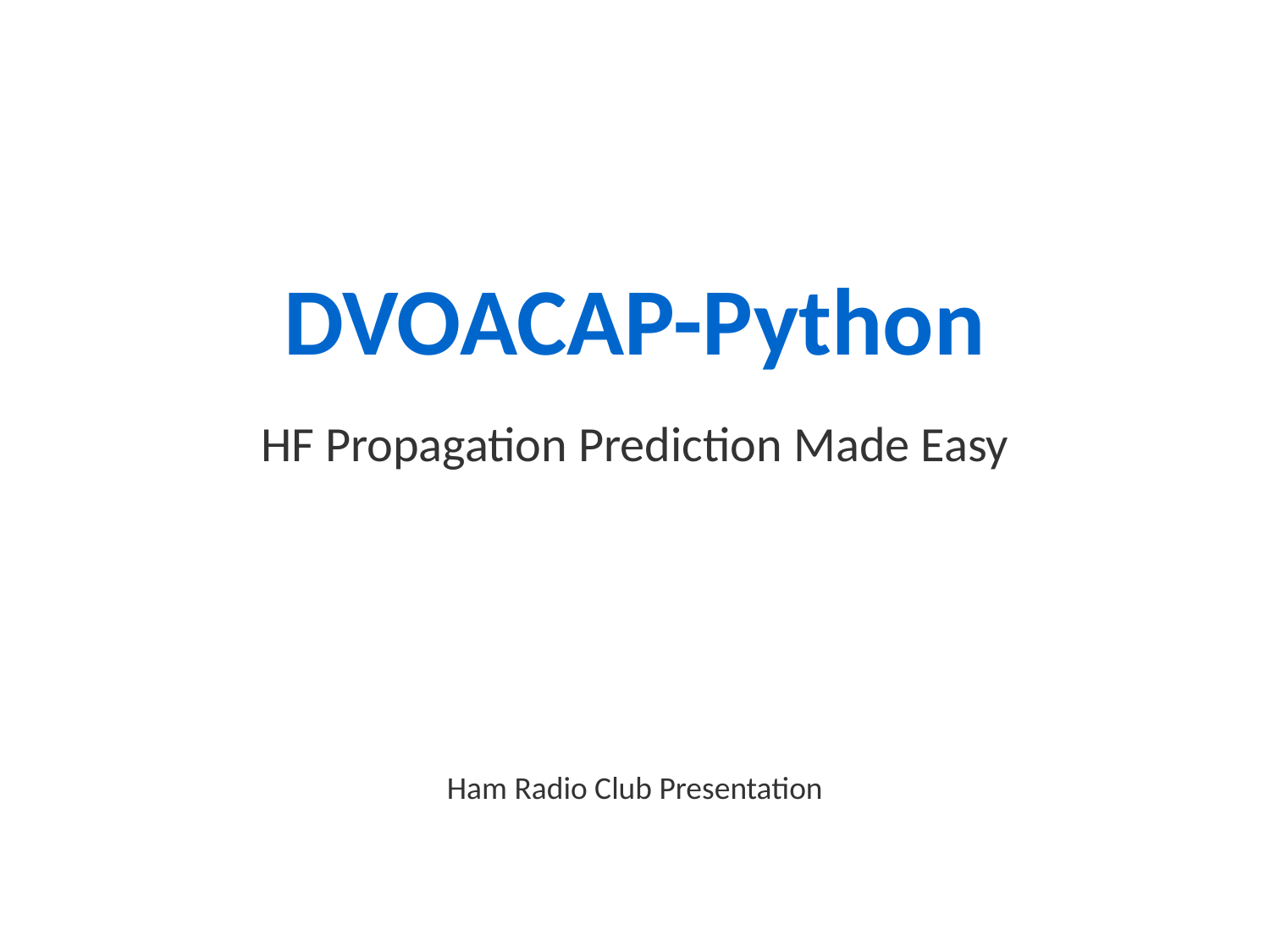

DVOACAP-Python
HF Propagation Prediction Made Easy
Ham Radio Club Presentation